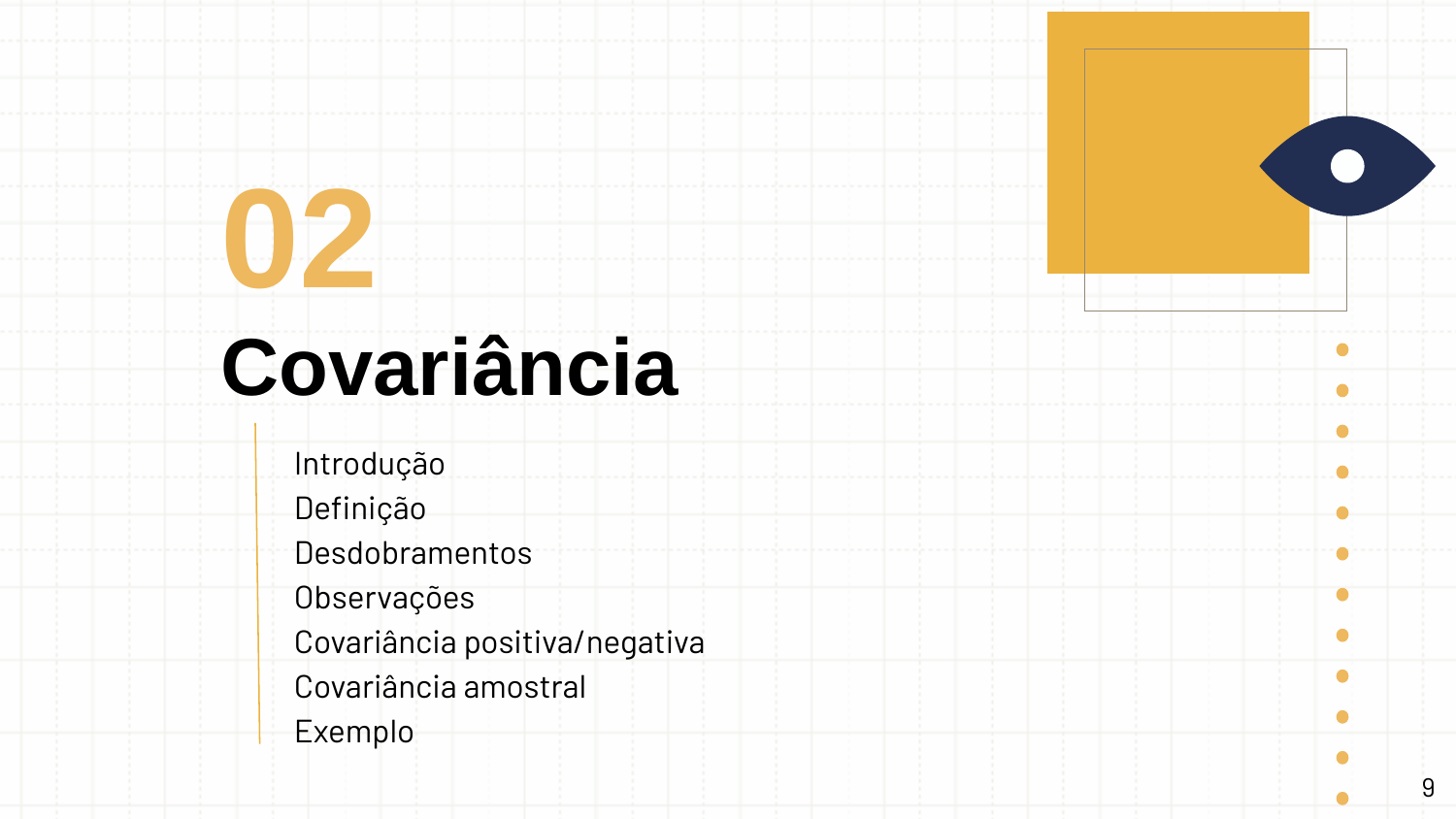

02
# Covariância
Introdução
Definição
Desdobramentos
Observações
Covariância positiva/negativa
Covariância amostral
Exemplo

9